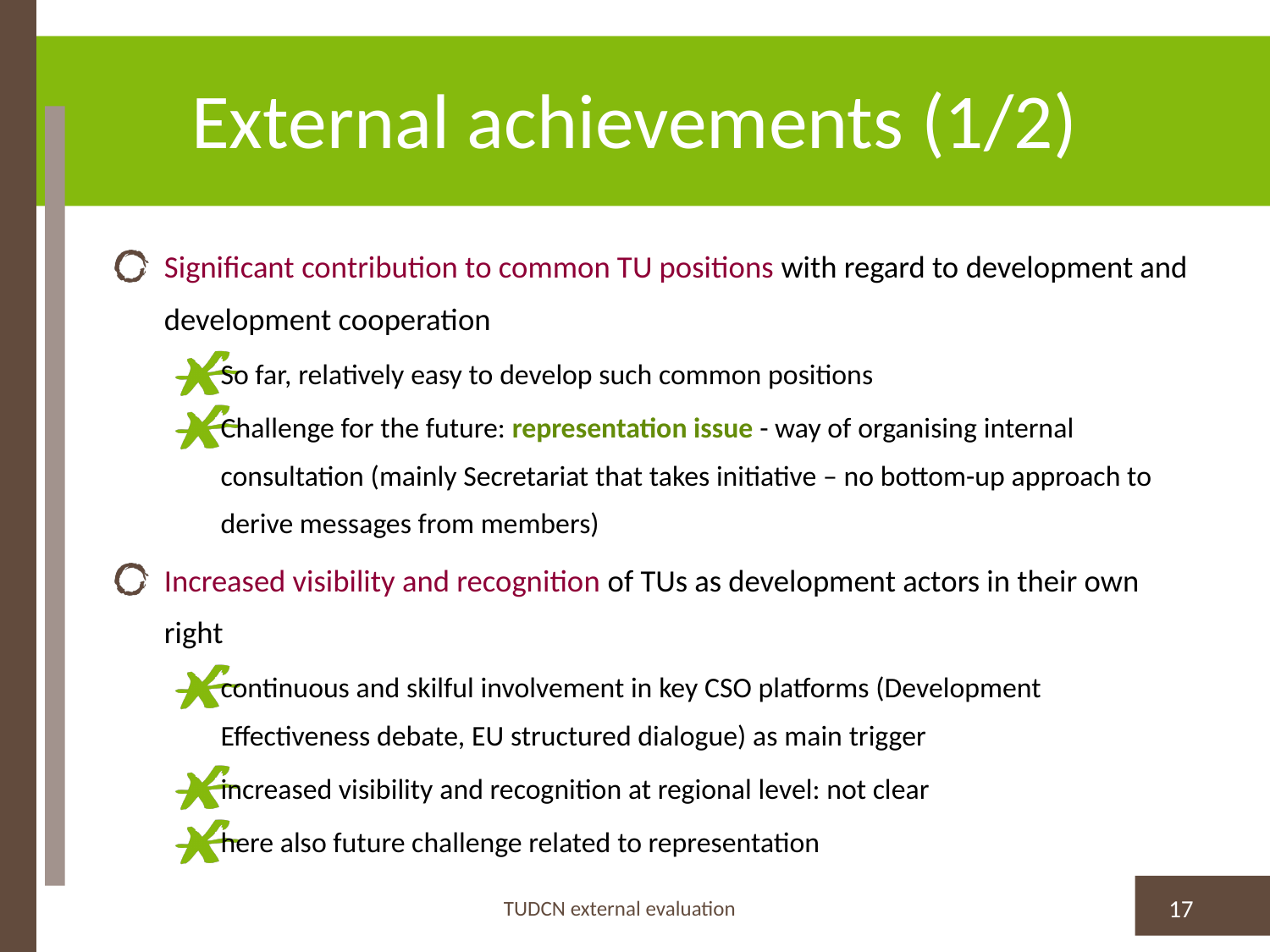

# External achievements (1/2)
Significant contribution to common TU positions with regard to development and development cooperation
So far, relatively easy to develop such common positions
Challenge for the future: representation issue - way of organising internal consultation (mainly Secretariat that takes initiative – no bottom-up approach to derive messages from members)
Increased visibility and recognition of TUs as development actors in their own right
continuous and skilful involvement in key CSO platforms (Development Effectiveness debate, EU structured dialogue) as main trigger
increased visibility and recognition at regional level: not clear
here also future challenge related to representation

TUDCN external evaluation
17